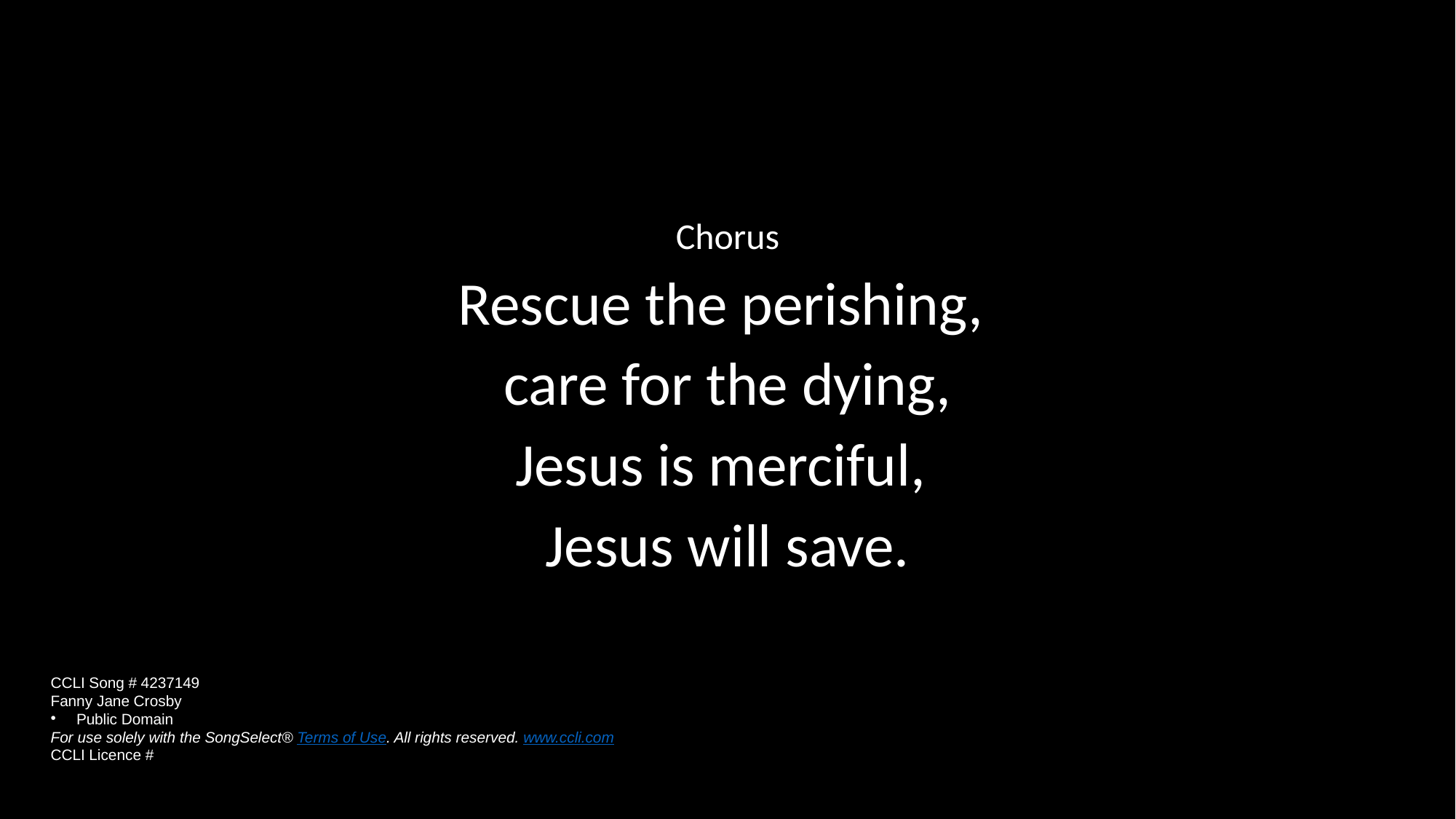

Chorus
Rescue the perishing,
care for the dying,
Jesus is merciful,
Jesus will save.
CCLI Song # 4237149
Fanny Jane Crosby
Public Domain
For use solely with the SongSelect® Terms of Use. All rights reserved. www.ccli.com
CCLI Licence #